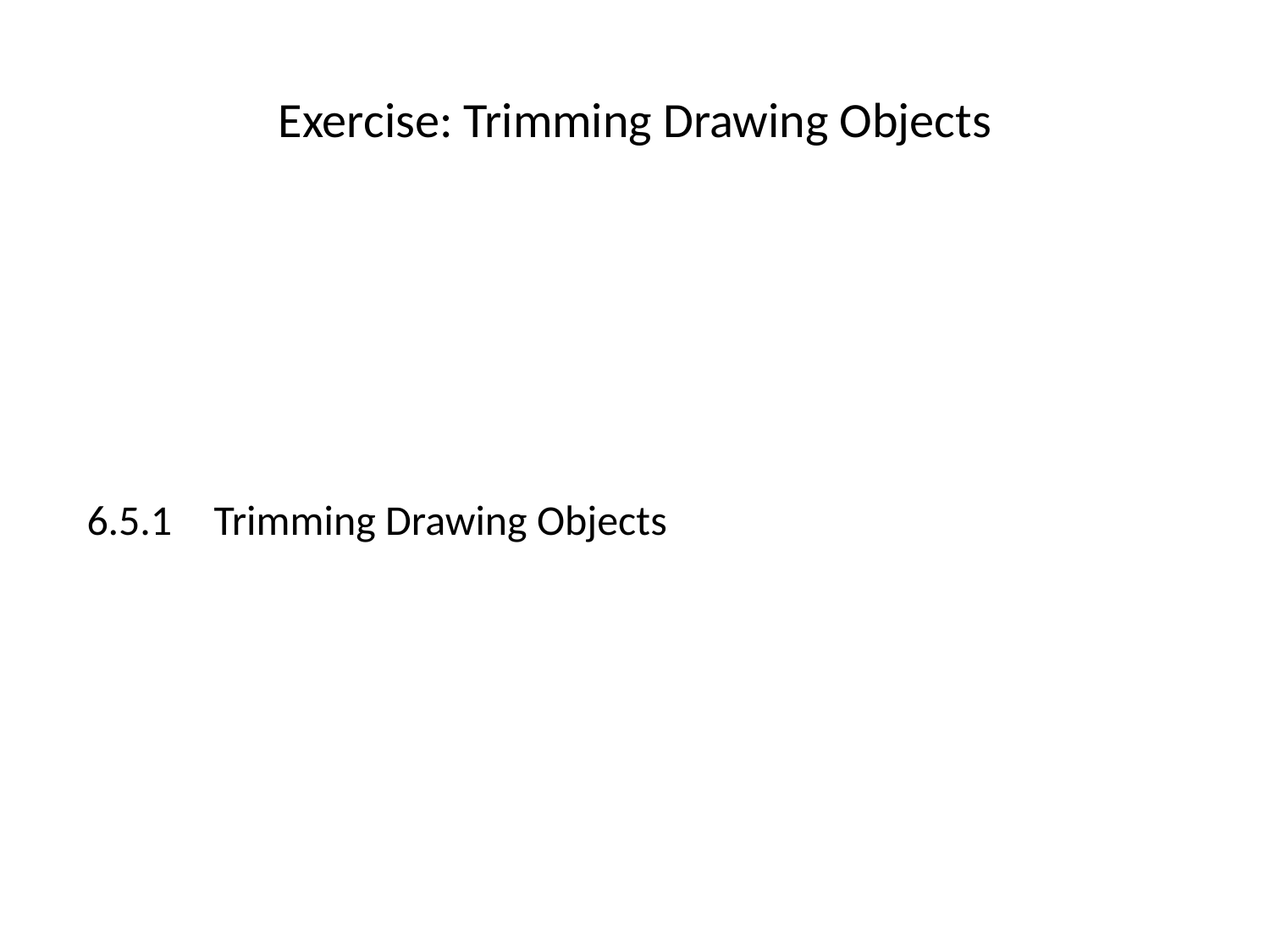

# Exercise: Trimming Drawing Objects
6.5.1	Trimming Drawing Objects